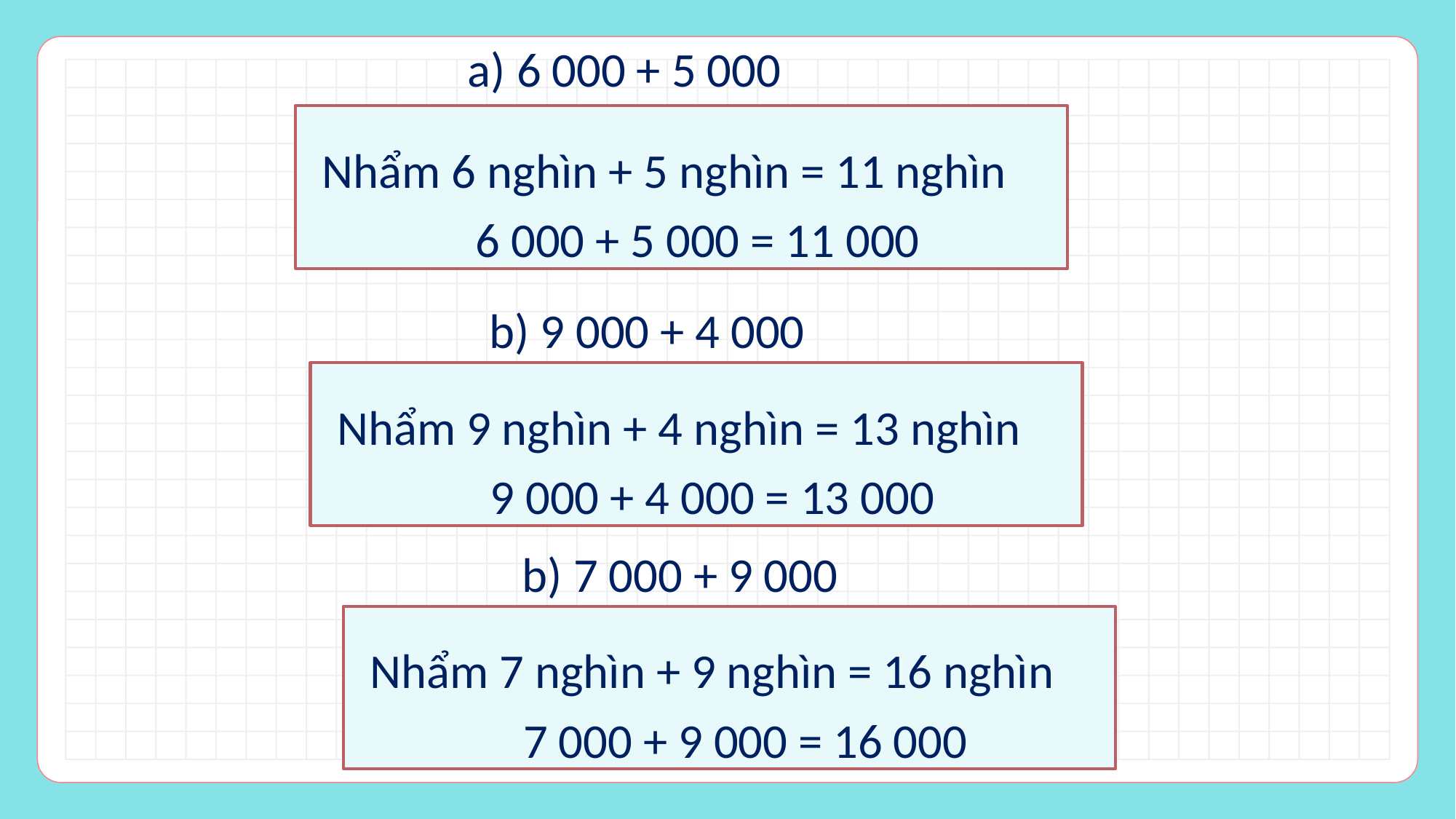

a) 6 000 + 5 000

Nhẩm 6 nghìn + 5 nghìn = 11 nghìn
6 000 + 5 000 = 11 000
b) 9 000 + 4 000

Nhẩm 9 nghìn + 4 nghìn = 13 nghìn
9 000 + 4 000 = 13 000
b) 7 000 + 9 000

Nhẩm 7 nghìn + 9 nghìn = 16 nghìn
7 000 + 9 000 = 16 000